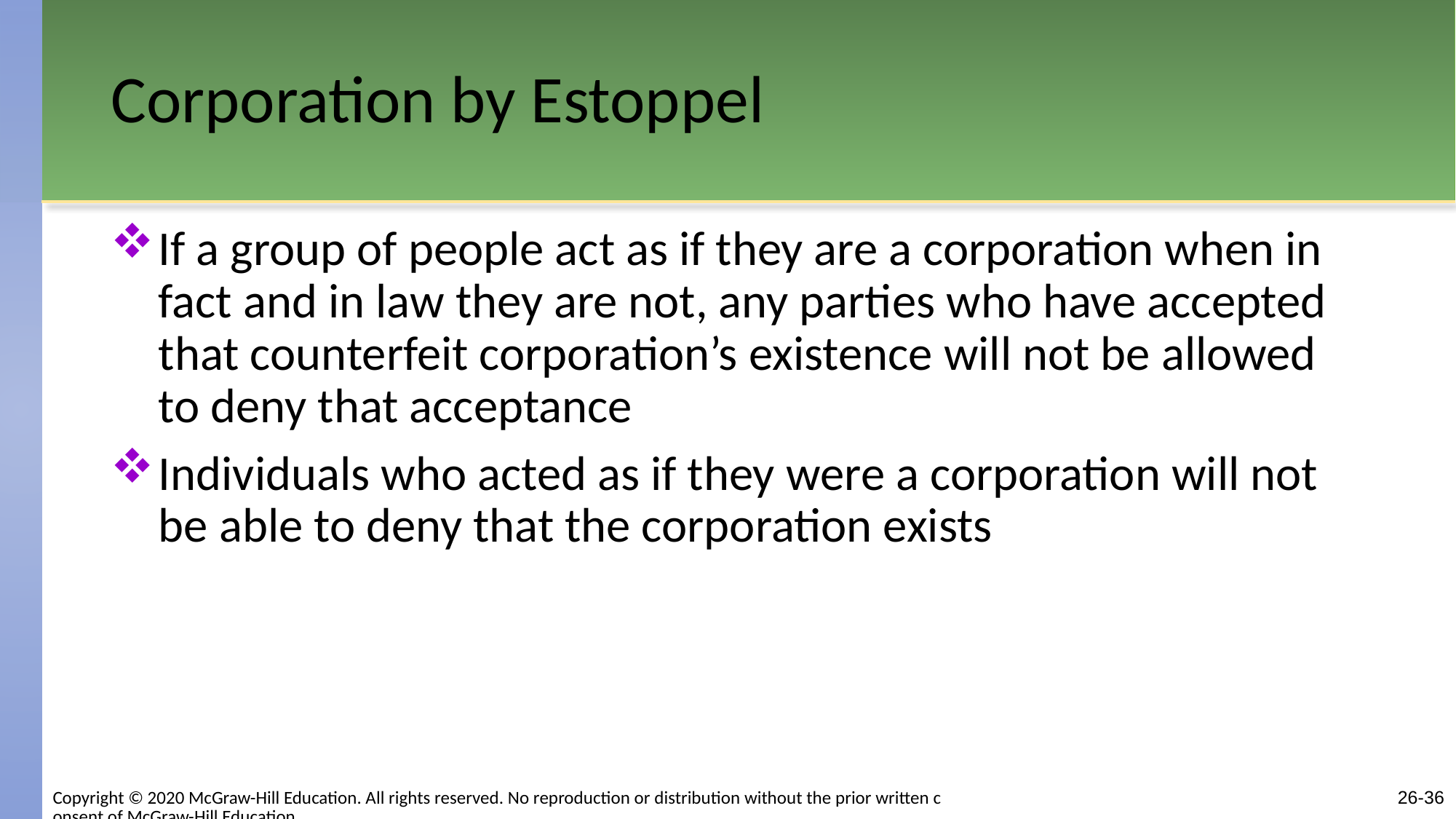

# Corporation by Estoppel
If a group of people act as if they are a corporation when in fact and in law they are not, any parties who have accepted that counterfeit corporation’s existence will not be allowed to deny that acceptance
Individuals who acted as if they were a corporation will not be able to deny that the corporation exists

Copyright © 2020 McGraw-Hill Education. All rights reserved. No reproduction or distribution without the prior written consent of McGraw-Hill Education.
26-36